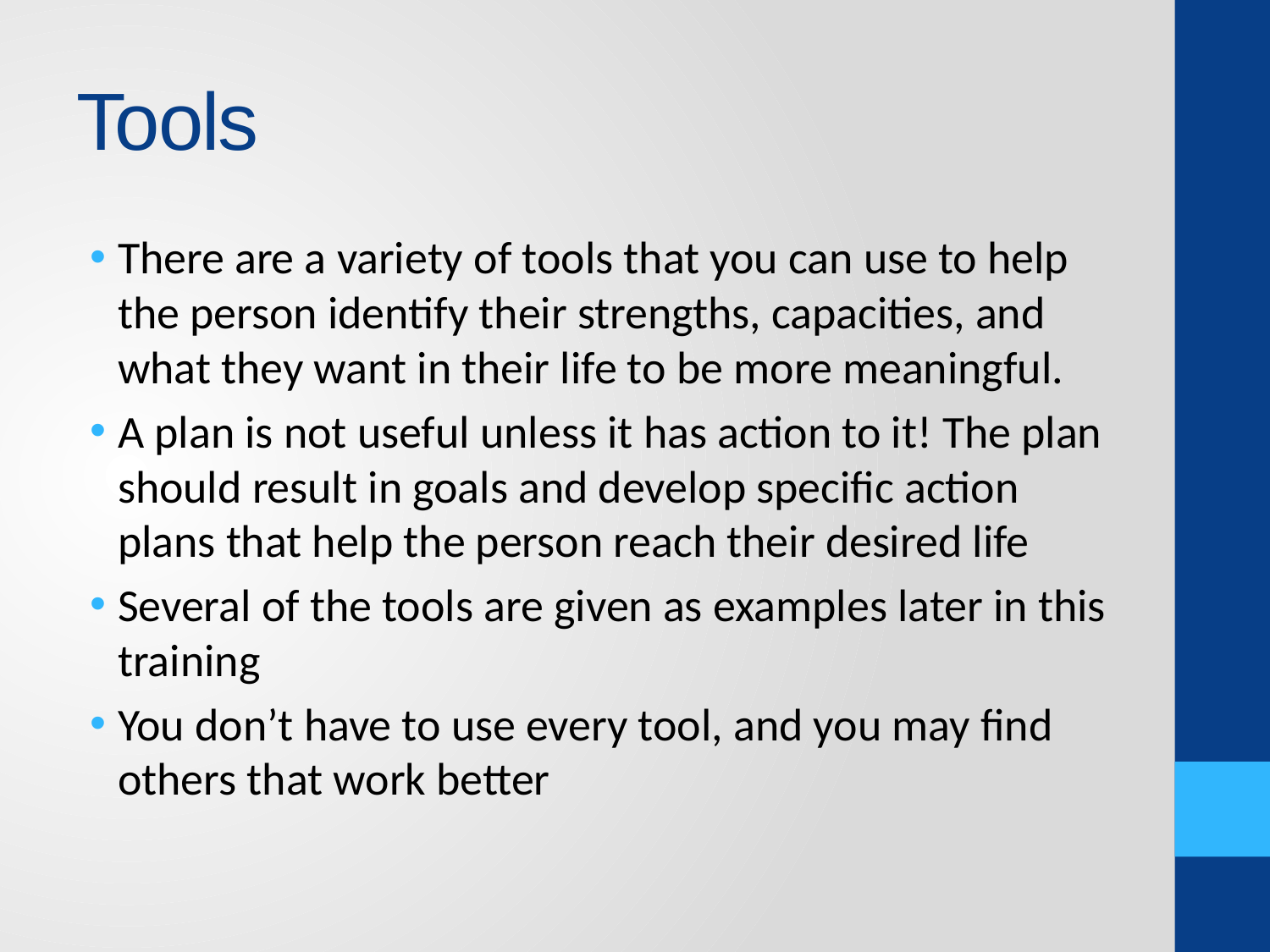

# Tools
There are a variety of tools that you can use to help the person identify their strengths, capacities, and what they want in their life to be more meaningful.
A plan is not useful unless it has action to it! The plan should result in goals and develop specific action plans that help the person reach their desired life
Several of the tools are given as examples later in this training
You don’t have to use every tool, and you may find others that work better